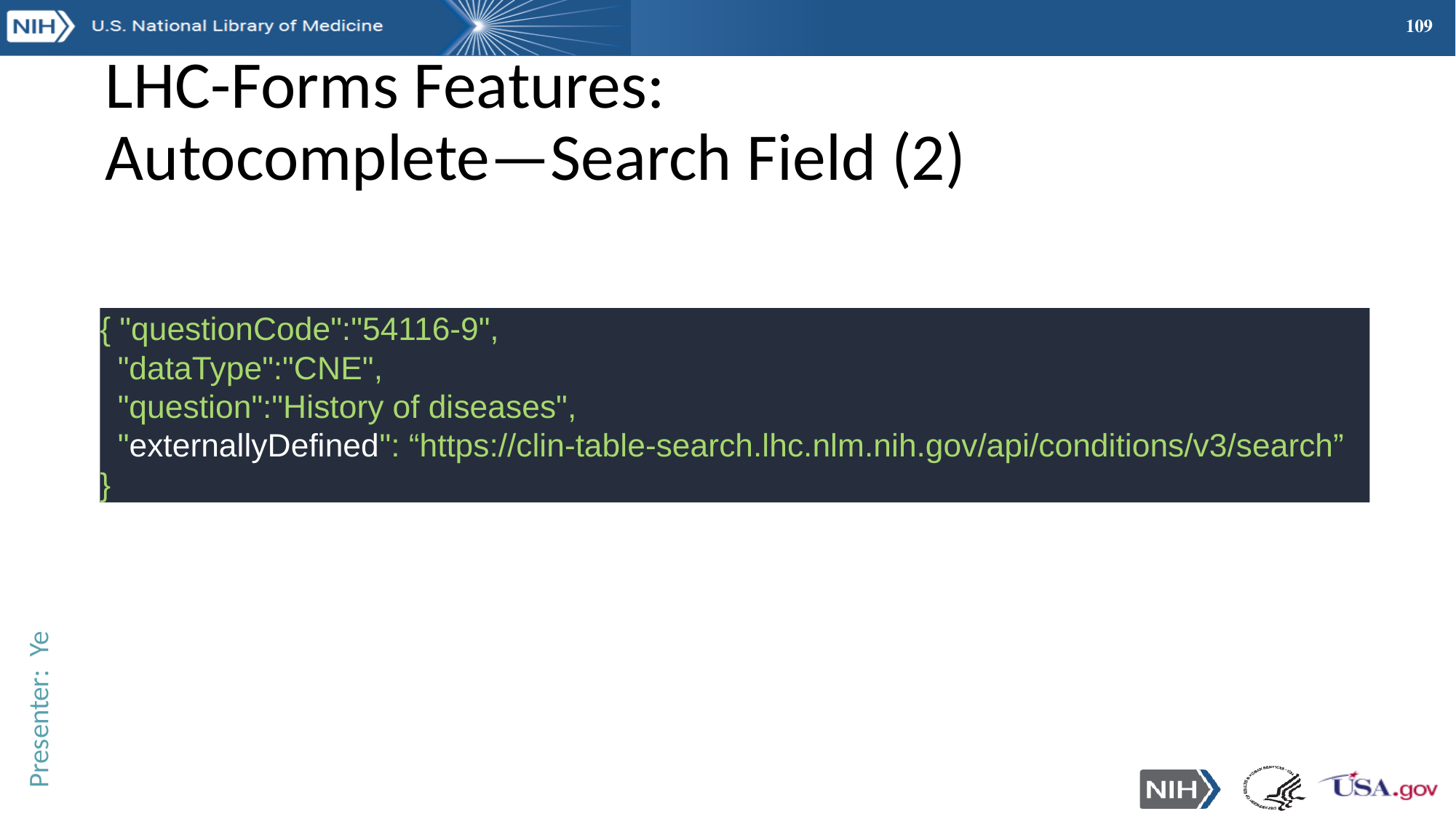

# LHC-Forms Features: Autocomplete—Search Field (2)
{ "questionCode":"54116-9",
  "dataType":"CNE",
  "question":"History of diseases",
  "externallyDefined": “https://clin-table-search.lhc.nlm.nih.gov/api/conditions/v3/search”
}
Presenter:  Ye